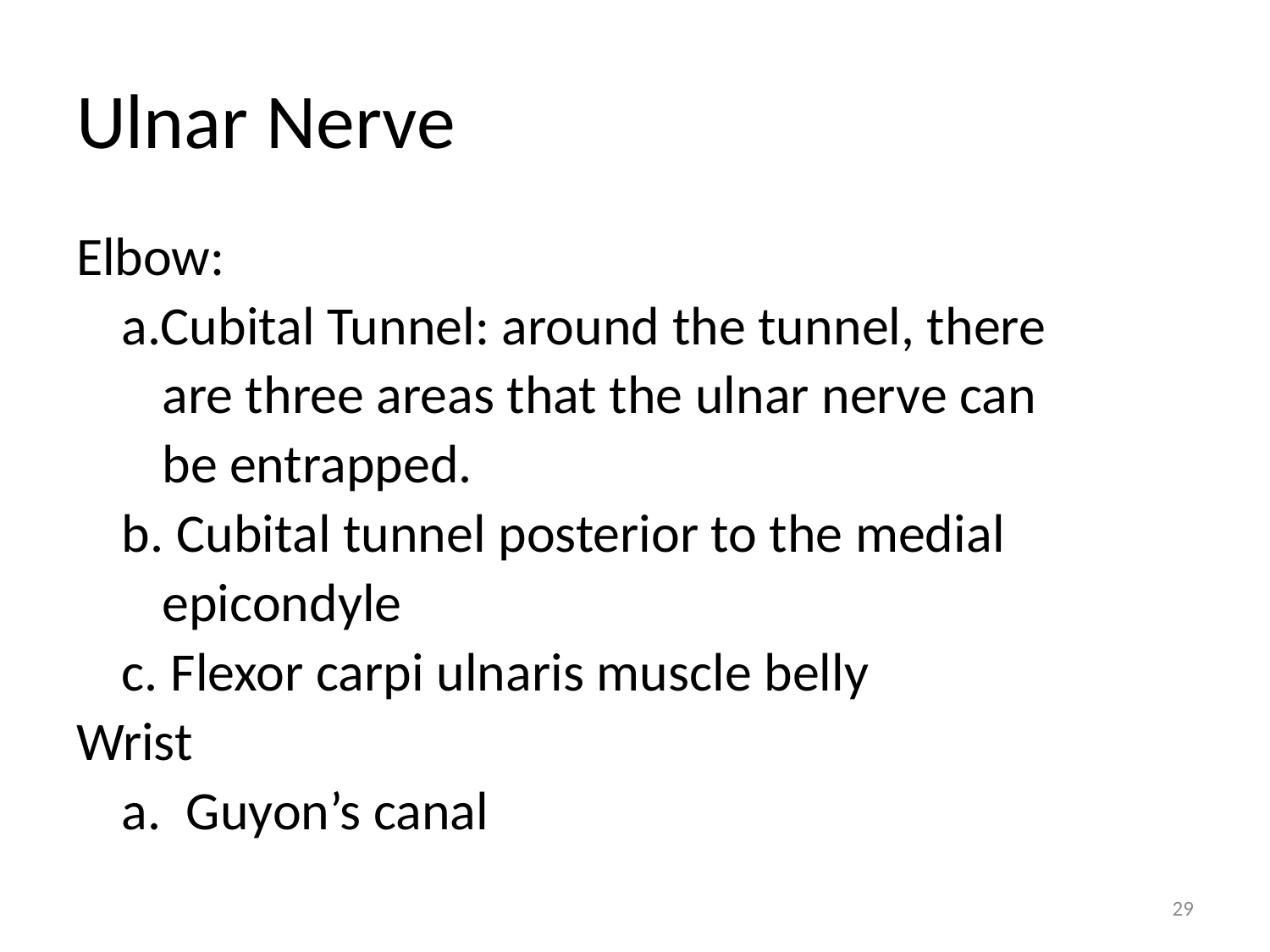

# Ulnar Nerve
Elbow:
	a.Cubital Tunnel: around the tunnel, there
       are three areas that the ulnar nerve can
       be entrapped.
	b. Cubital tunnel posterior to the medial
       epicondyle
	c. Flexor carpi ulnaris muscle belly
Wrist
	a.  Guyon’s canal
29